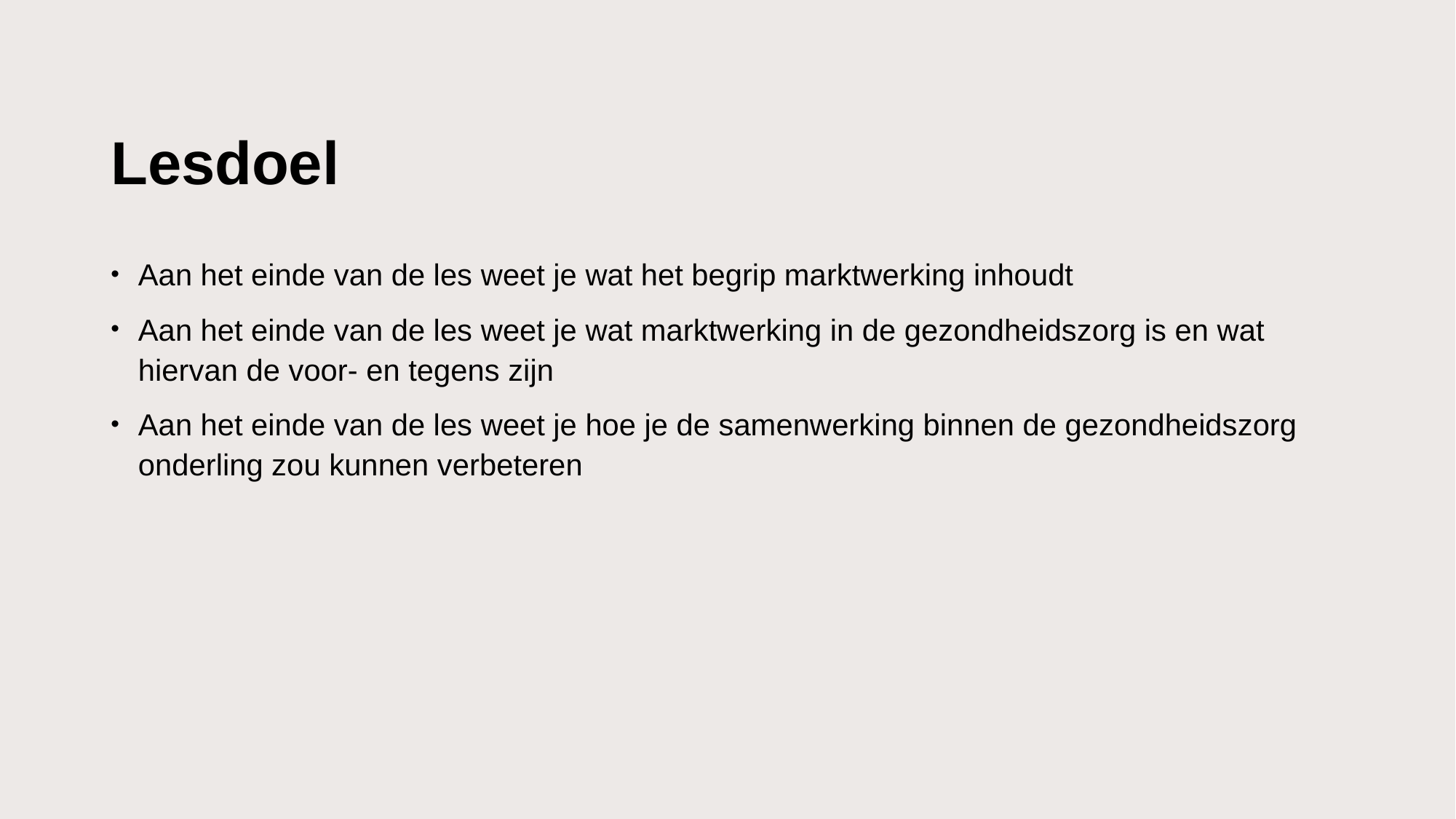

# Lesdoel
Aan het einde van de les weet je wat het begrip marktwerking inhoudt
Aan het einde van de les weet je wat marktwerking in de gezondheidszorg is en wat hiervan de voor- en tegens zijn
Aan het einde van de les weet je hoe je de samenwerking binnen de gezondheidszorg onderling zou kunnen verbeteren